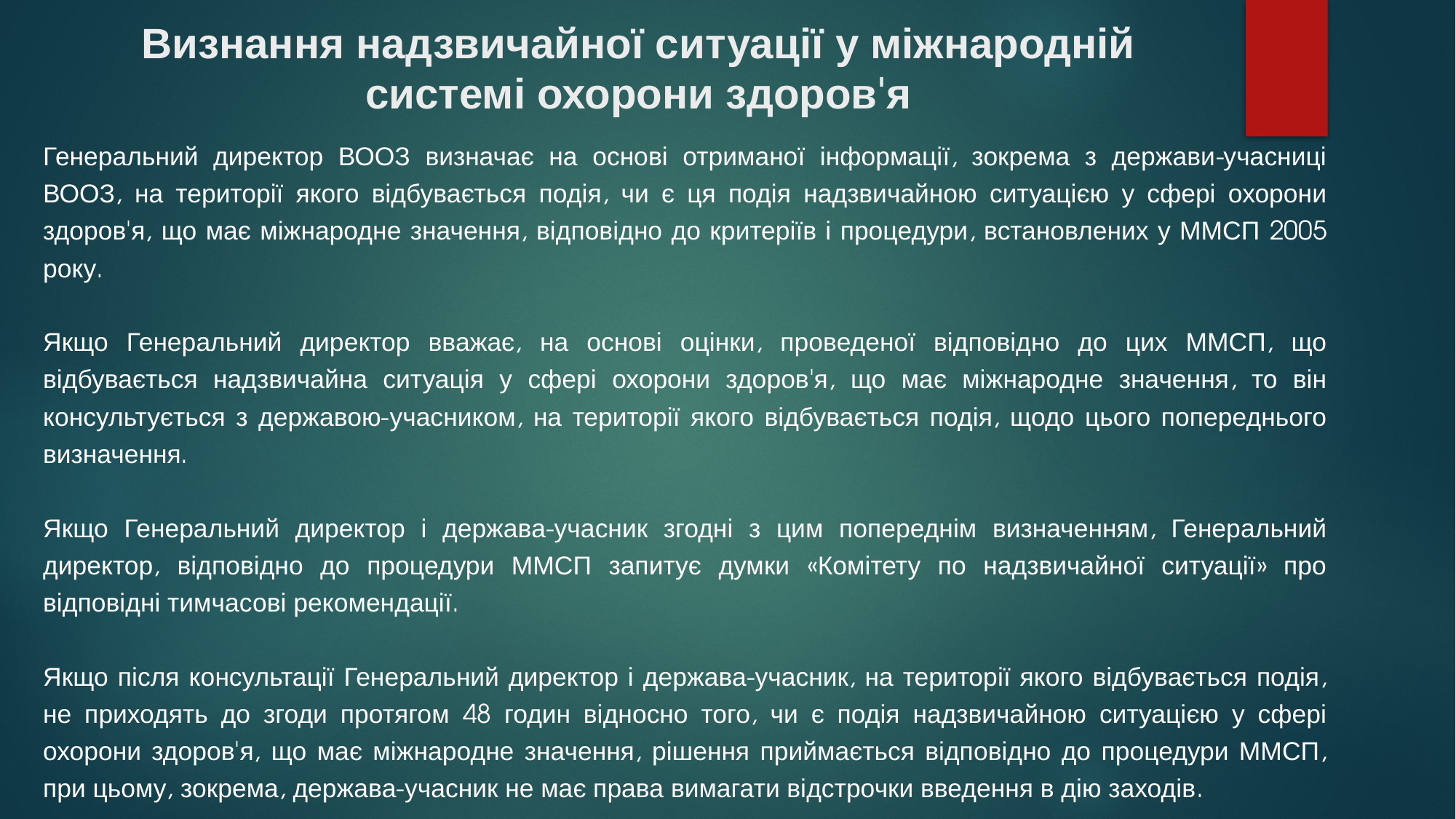

# Визнання надзвичайної ситуації у міжнародній системі охорони здоров'я
Генеральний директор ВООЗ визначає на основі отриманої інформації, зокрема з держави-учасниці ВООЗ, на території якого відбувається подія, чи є ця подія надзвичайною ситуацією у сфері охорони здоров'я, що має міжнародне значення, відповідно до критеріїв і процедури, встановлених у ММСП 2005 року.

Якщо Генеральний директор вважає, на основі оцінки, проведеної відповідно до цих ММСП, що відбувається надзвичайна ситуація у сфері охорони здоров'я, що має міжнародне значення, то він консультується з державою-учасником, на території якого відбувається подія, щодо цього попереднього визначення.

Якщо Генеральний директор і держава-учасник згодні з цим попереднім визначенням, Генеральний директор, відповідно до процедури ММСП запитує думки «Комітету по надзвичайної ситуації» про відповідні тимчасові рекомендації.

Якщо після консультації Генеральний директор і держава-учасник, на території якого відбувається подія, не приходять до згоди протягом 48 годин відносно того, чи є подія надзвичайною ситуацією у сфері охорони здоров'я, що має міжнародне значення, рішення приймається відповідно до процедури ММСП, при цьому, зокрема, держава-учасник не має права вимагати відстрочки введення в дію заходів.